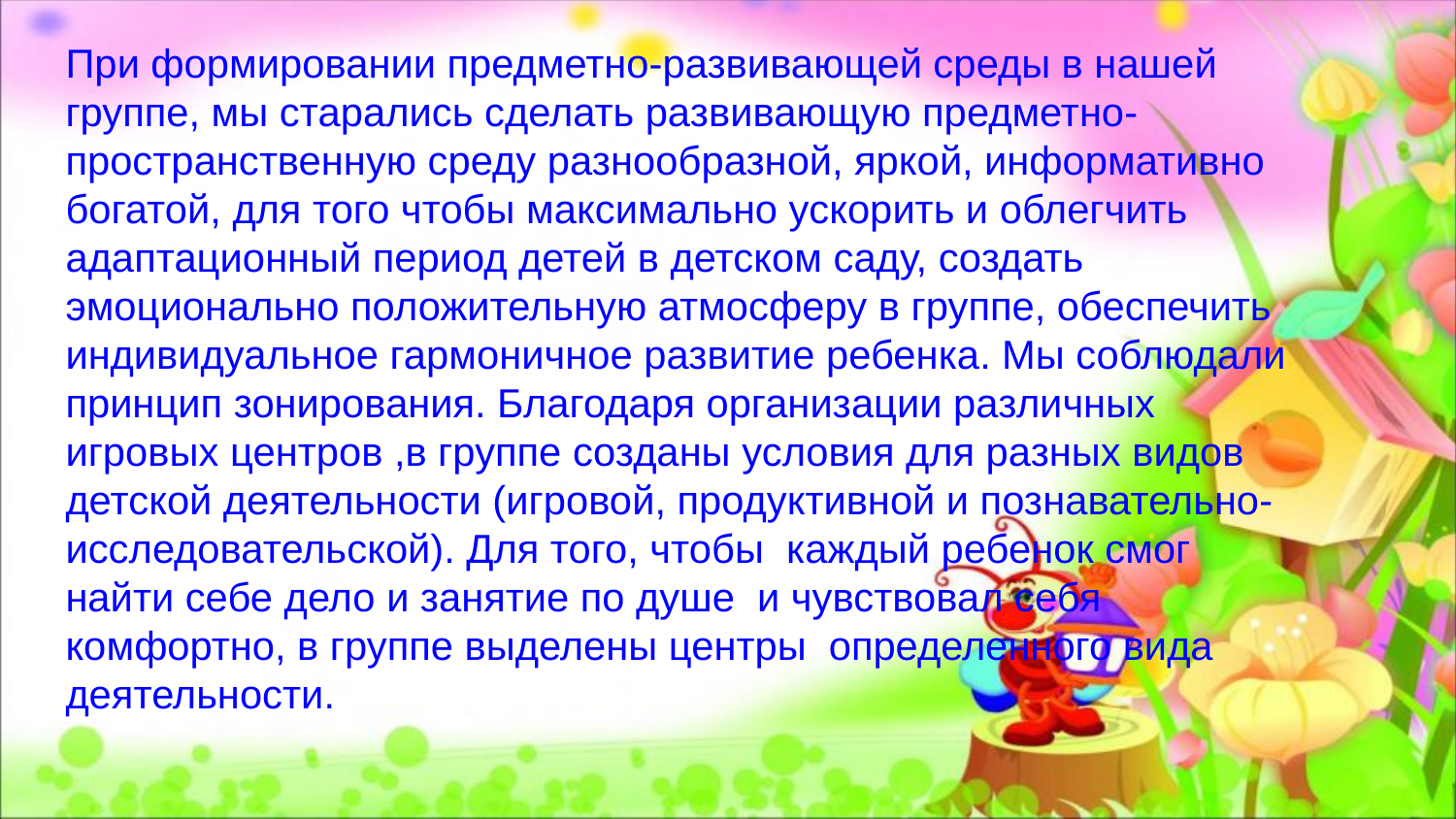

При формировании предметно-развивающей среды в нашей группе, мы старались сделать развивающую предметно- пространственную среду разнообразной, яркой, информативно богатой, для того чтобы максимально ускорить и облегчить адаптационный период детей в детском саду, создать эмоционально положительную атмосферу в группе, обеспечить индивидуальное гармоничное развитие ребенка. Мы соблюдали принцип зонирования. Благодаря организации различных игровых центров ,в группе созданы условия для разных видов детской деятельности (игровой, продуктивной и познавательно-исследовательской). Для того, чтобы  каждый ребенок смог найти себе дело и занятие по душе  и чувствовал себя комфортно, в группе выделены центры  определенного вида деятельности.